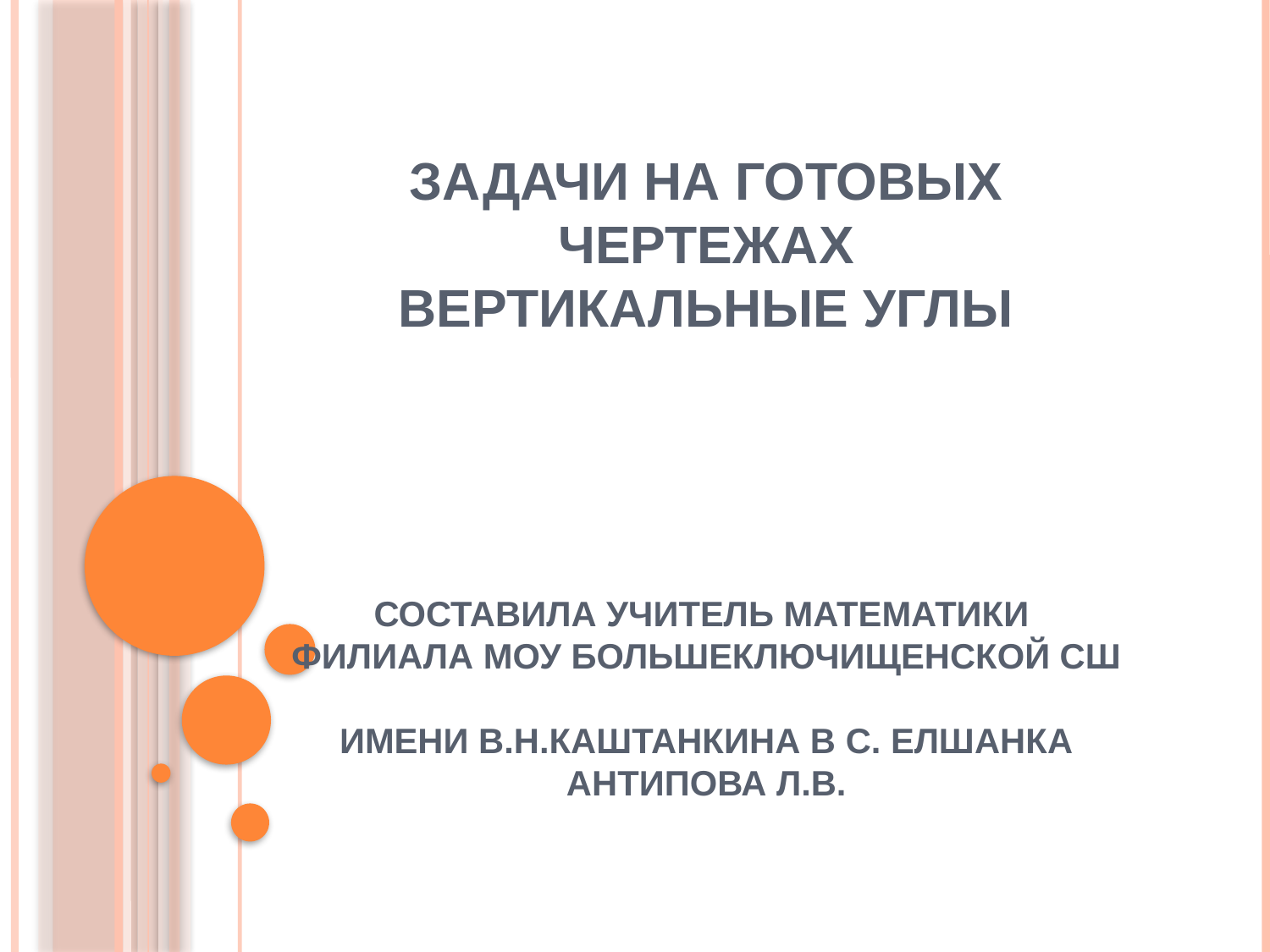

# Задачи на готовых чертежах Вертикальные углы Составила учитель математики филиала МОУ Большеключищенской СШ имени В.Н.Каштанкина в с. Елшанка Антипова Л.В.